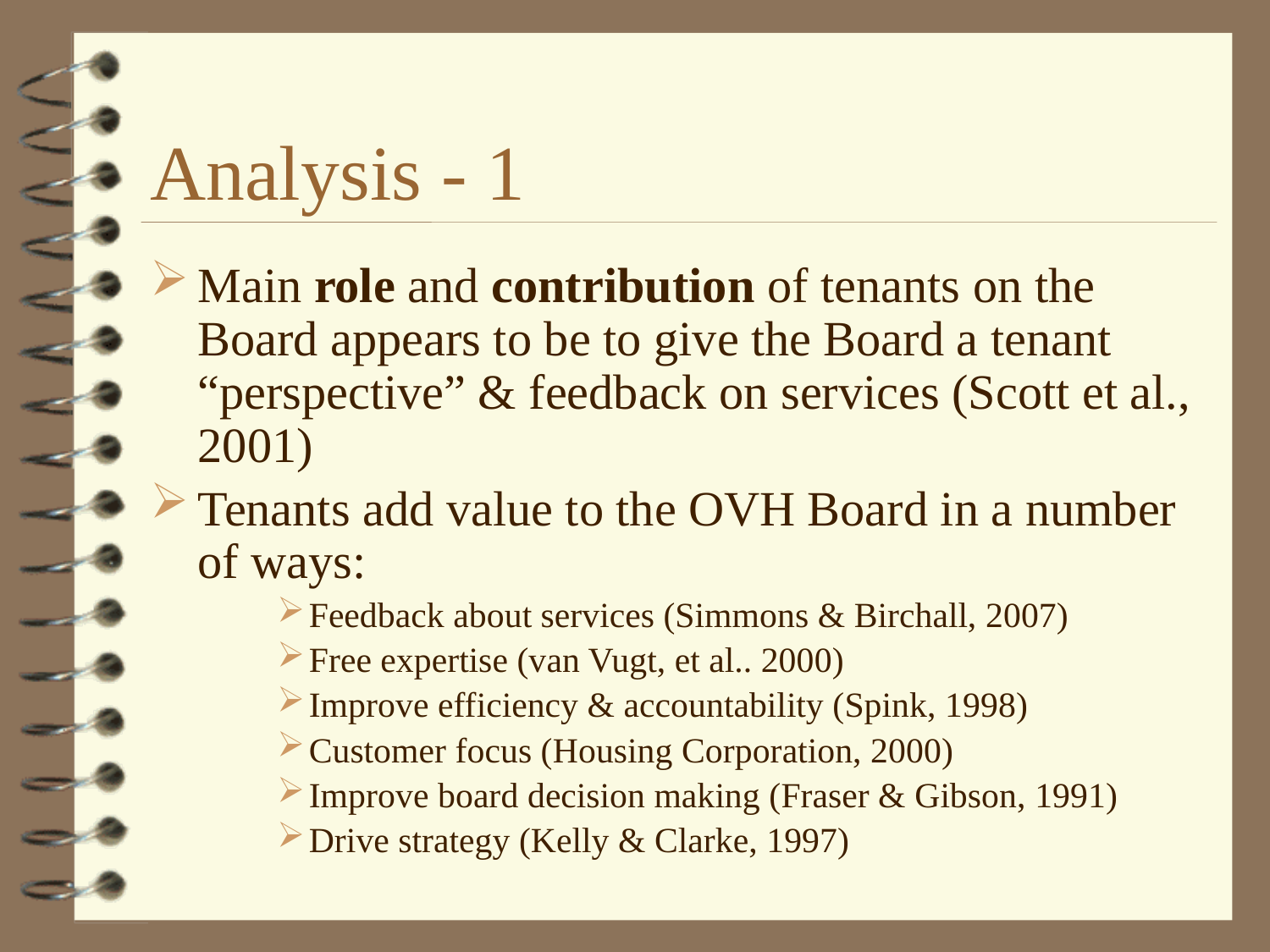

# Analysis - 1
Main role and contribution of tenants on the Board appears to be to give the Board a tenant “perspective” & feedback on services (Scott et al., 2001)
Tenants add value to the OVH Board in a number of ways:
Feedback about services (Simmons & Birchall, 2007)
Free expertise (van Vugt, et al.. 2000)
Improve efficiency & accountability (Spink, 1998)
Customer focus (Housing Corporation, 2000)
Improve board decision making (Fraser & Gibson, 1991)
Drive strategy (Kelly & Clarke, 1997)